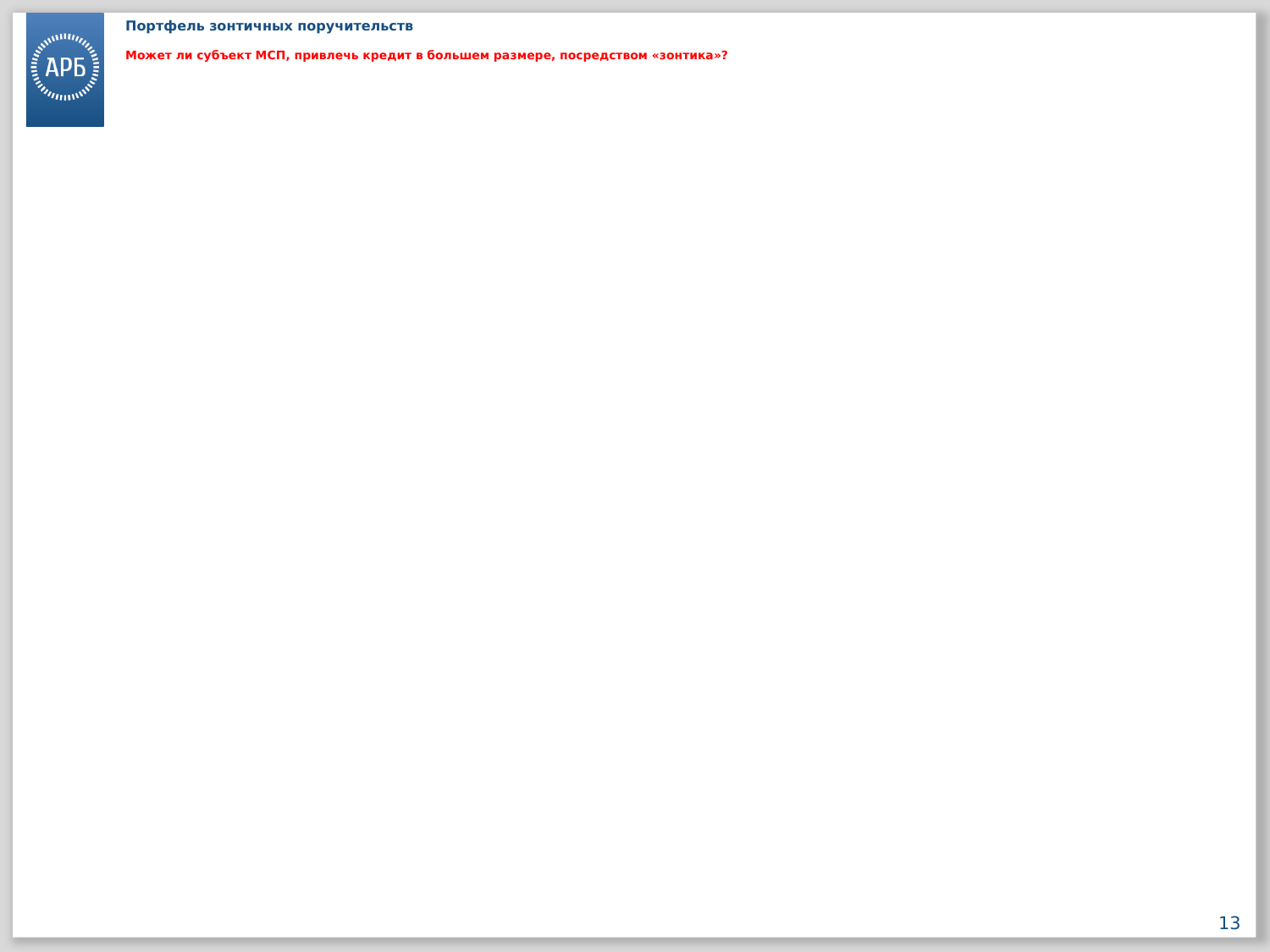

# Портфель зонтичных поручительств Может ли субъект МСП, привлечь кредит в большем размере, посредством «зонтика»?

13